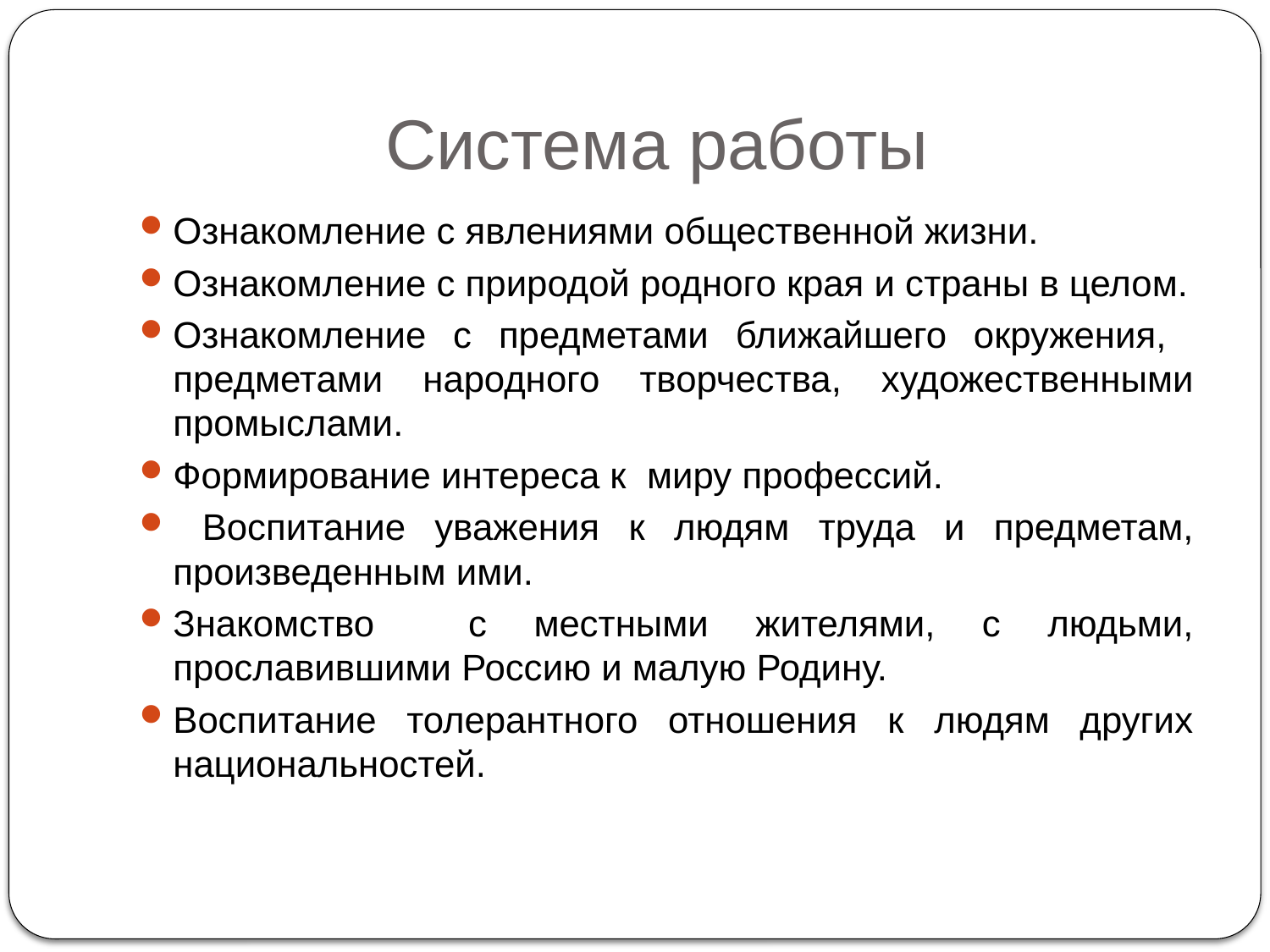

# Система работы
Ознакомление с явлениями общественной жизни.
Ознакомление с природой родного края и страны в целом.
Ознакомление с предметами ближайшего окружения,  предметами народного творчества, художественными промыслами.
Формирование интереса к  миру профессий.
 Воспитание уважения к людям труда и предметам, произведенным ими.
Знакомство  с местными жителями, с людьми, прославившими Россию и малую Родину.
Воспитание толерантного отношения к людям других национальностей.